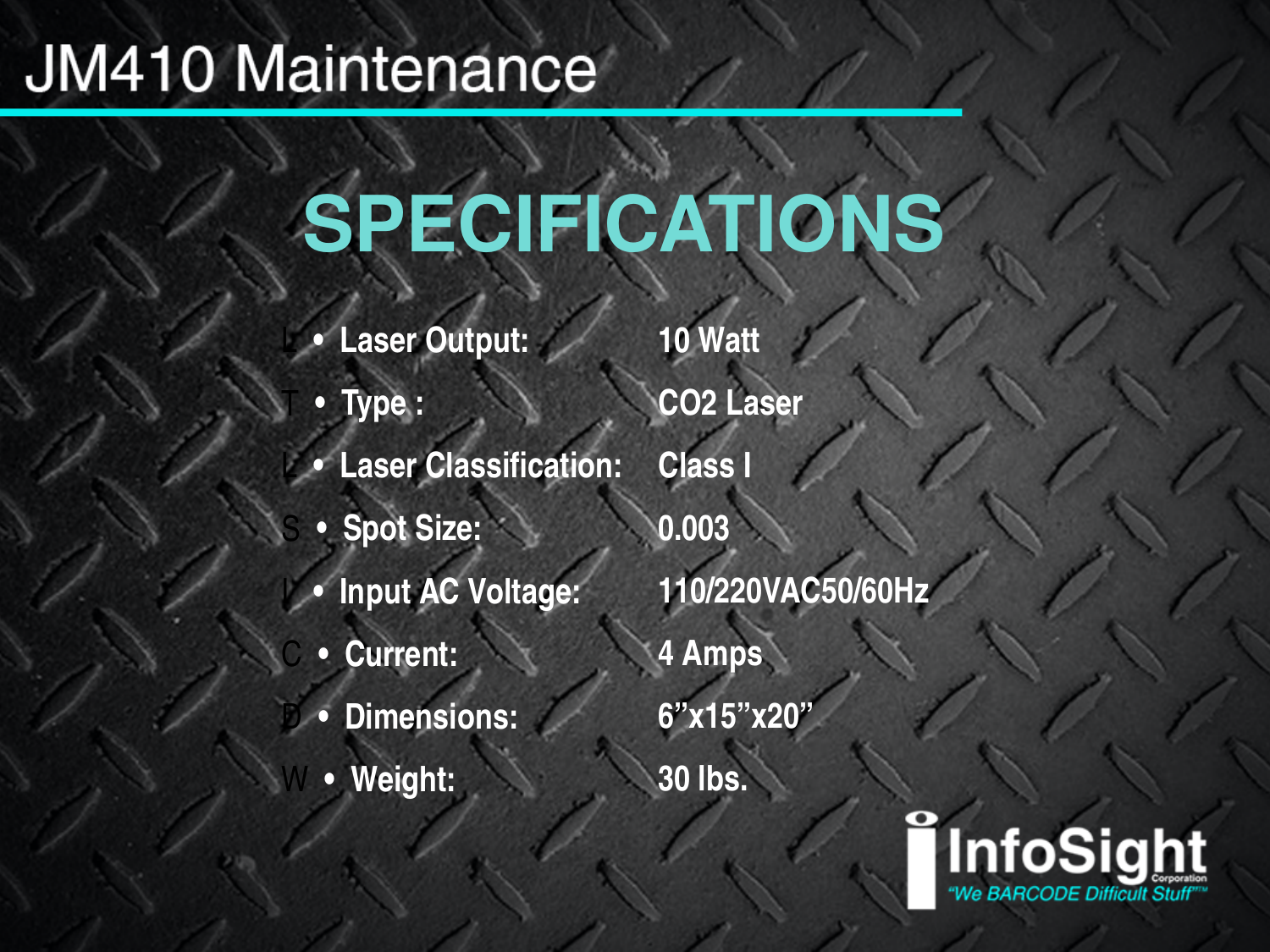

SPECIFICATIONS
| • Laser Output: | 10 Watt |
| --- | --- |
| • Type : | CO2 Laser |
| • Laser Classification: | Class I |
| • Spot Size: | 0.003 |
| • Input AC Voltage: | 110/220VAC50/60Hz |
| • Current: | 4 Amps |
| • Dimensions: | 6”x15”x20” |
| • Weight: | 30 lbs. |